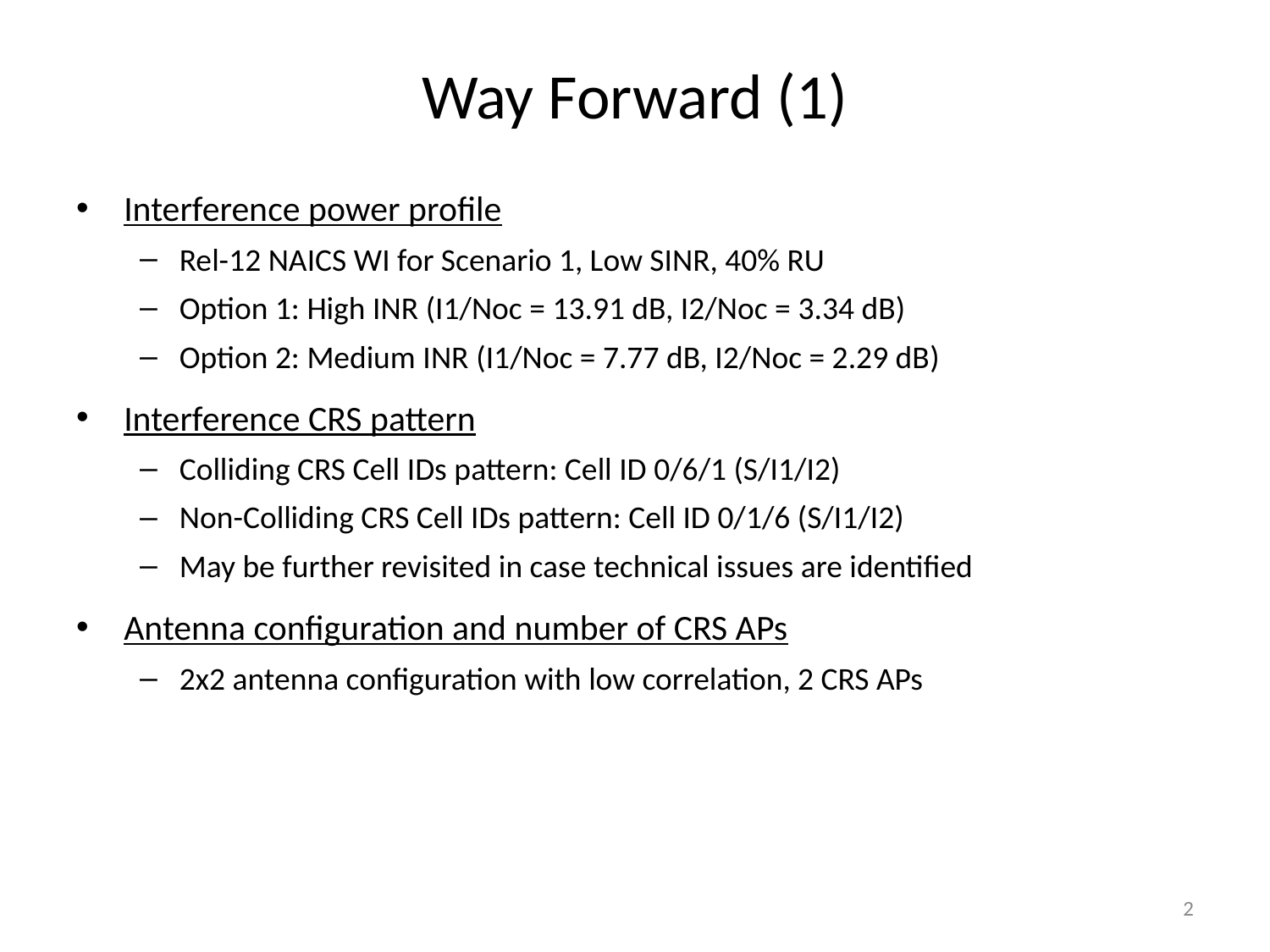

# Way Forward (1)
Interference power profile
Rel-12 NAICS WI for Scenario 1, Low SINR, 40% RU
Option 1: High INR (I1/Noc = 13.91 dB, I2/Noc = 3.34 dB)
Option 2: Medium INR (I1/Noc = 7.77 dB, I2/Noc = 2.29 dB)
Interference CRS pattern
Colliding CRS Cell IDs pattern: Cell ID 0/6/1 (S/I1/I2)
Non-Colliding CRS Cell IDs pattern: Cell ID 0/1/6 (S/I1/I2)
May be further revisited in case technical issues are identified
Antenna configuration and number of CRS APs
2x2 antenna configuration with low correlation, 2 CRS APs

2